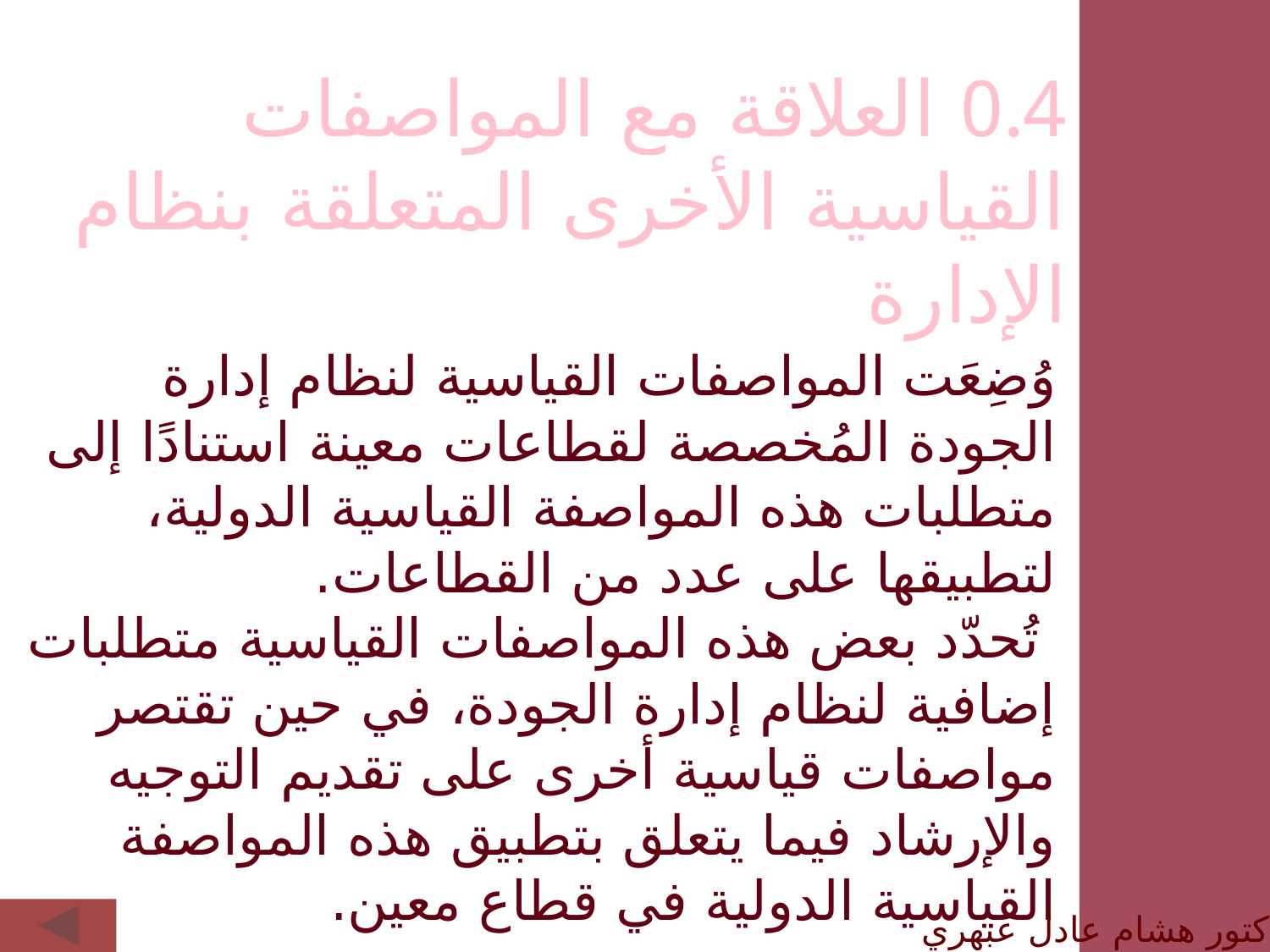

0.4 العلاقة مع المواصفات القياسية الأخرى المتعلقة بنظام الإدارة
وُضِعَت المواصفات القياسية لنظام إدارة الجودة المُخصصة لقطاعات معينة استنادًا إلى متطلبات هذه المواصفة القياسية الدولية، لتطبيقها على عدد من القطاعات.
 تُحدّد بعض هذه المواصفات القياسية متطلبات إضافية لنظام إدارة الجودة، في حين تقتصر مواصفات قياسية أخرى على تقديم التوجيه والإرشاد فيما يتعلق بتطبيق هذه المواصفة القياسية الدولية في قطاع معين.

الدكتور هشام عادل عبهري